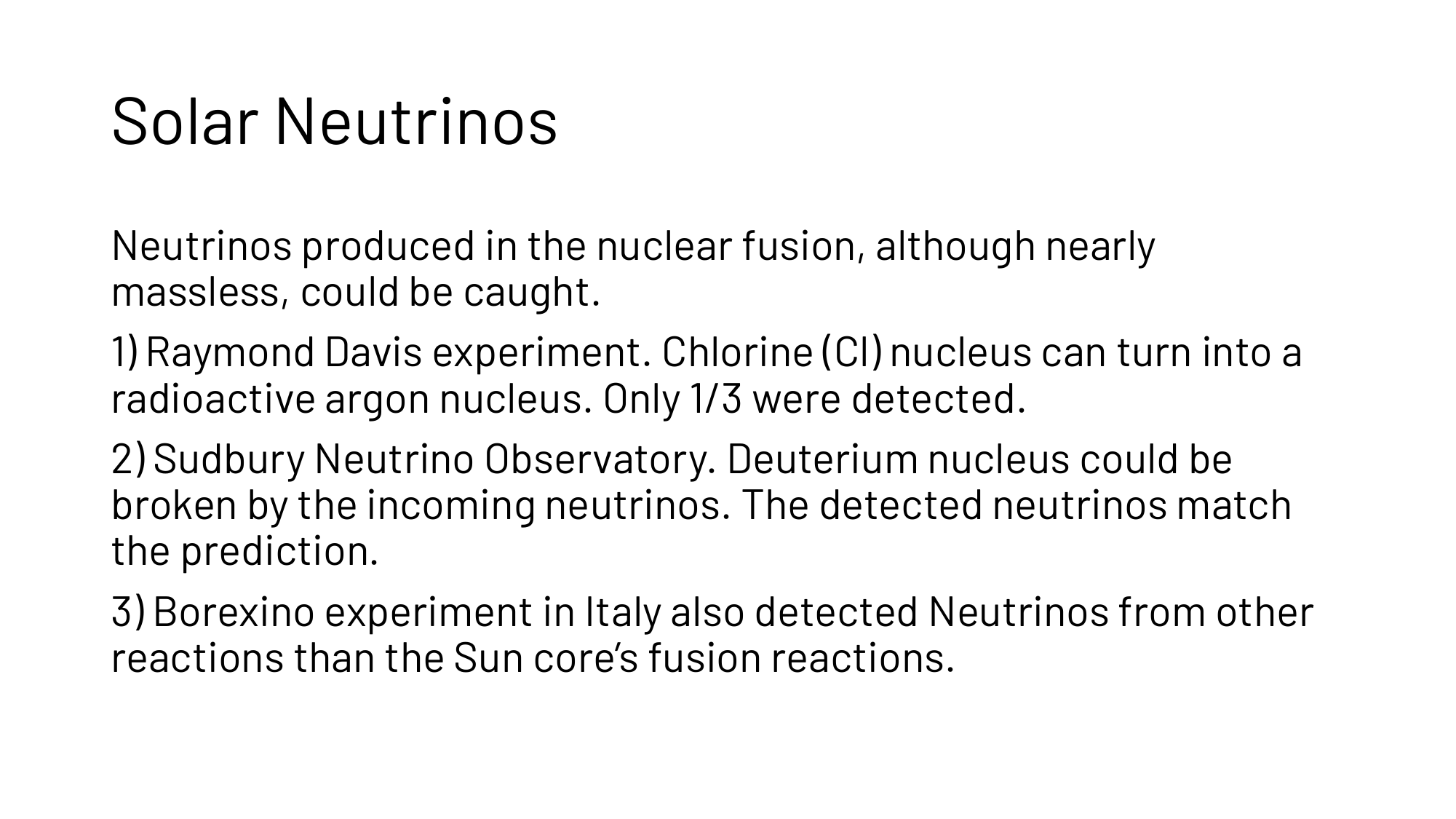

# Solar Neutrinos
Neutrinos produced in the nuclear fusion, although nearly massless, could be caught.
1) Raymond Davis experiment. Chlorine (Cl) nucleus can turn into a radioactive argon nucleus. Only 1/3 were detected.
2) Sudbury Neutrino Observatory. Deuterium nucleus could be broken by the incoming neutrinos. The detected neutrinos match the prediction.
3) Borexino experiment in Italy also detected Neutrinos from other reactions than the Sun core’s fusion reactions.